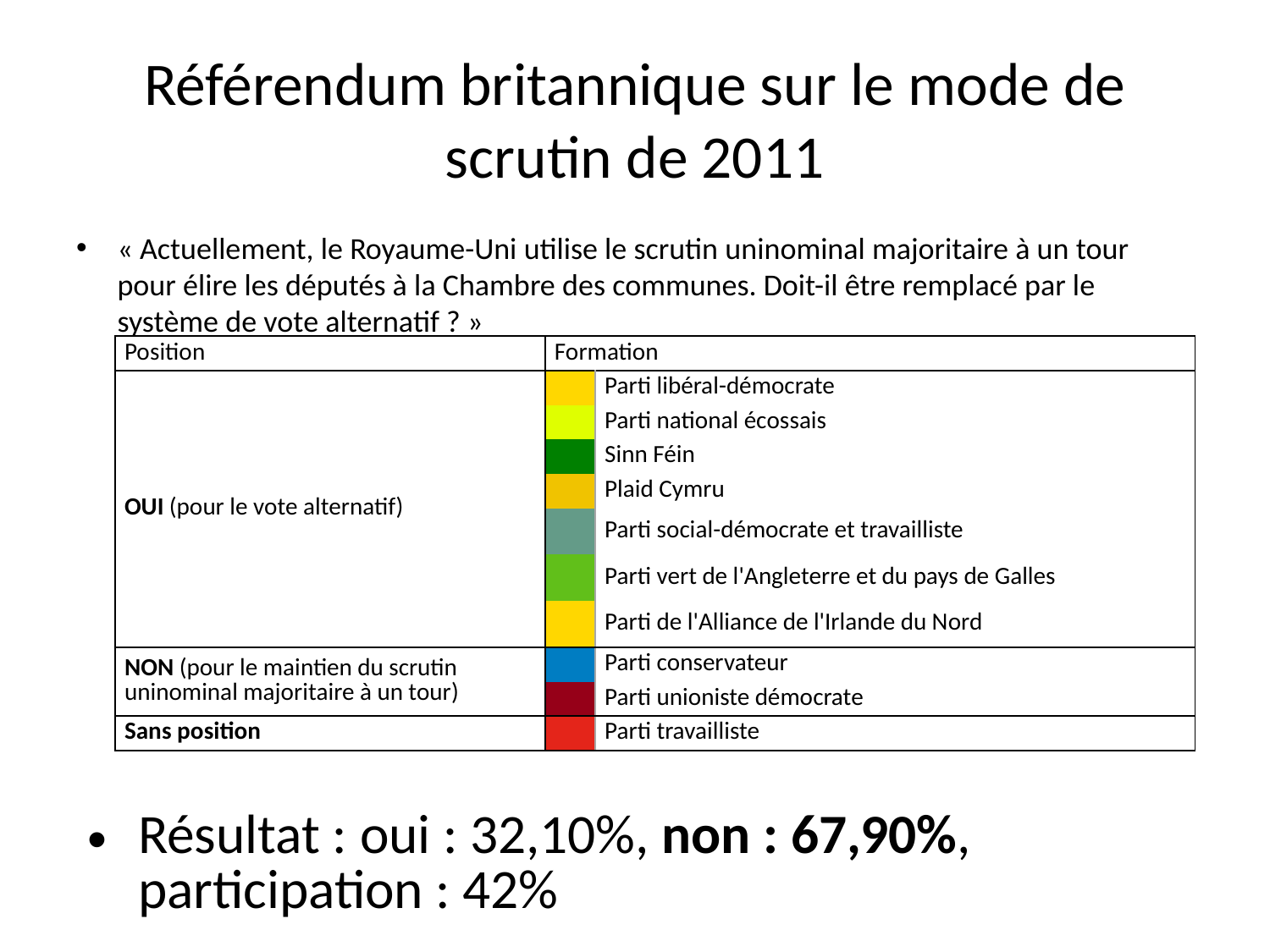

# Référendum britannique sur le mode de scrutin de 2011
« Actuellement, le Royaume-Uni utilise le scrutin uninominal majoritaire à un tour pour élire les députés à la Chambre des communes. Doit-il être remplacé par le système de vote alternatif ? »

| Position | Formation |  |
| --- | --- | --- |
| OUI (pour le vote alternatif) |  | Parti libéral-démocrate |
|  |  | Parti national écossais |
|  |  | Sinn Féin |
|  |  | Plaid Cymru |
|  |  | Parti social-démocrate et travailliste |
|  |  | Parti vert de l'Angleterre et du pays de Galles |
|  |  | Parti de l'Alliance de l'Irlande du Nord |
| NON (pour le maintien du scrutin uninominal majoritaire à un tour) |  | Parti conservateur |
|  |  | Parti unioniste démocrate |
| Sans position |  | Parti travailliste |
Résultat : oui : 32,10%, non : 67,90%, participation : 42%